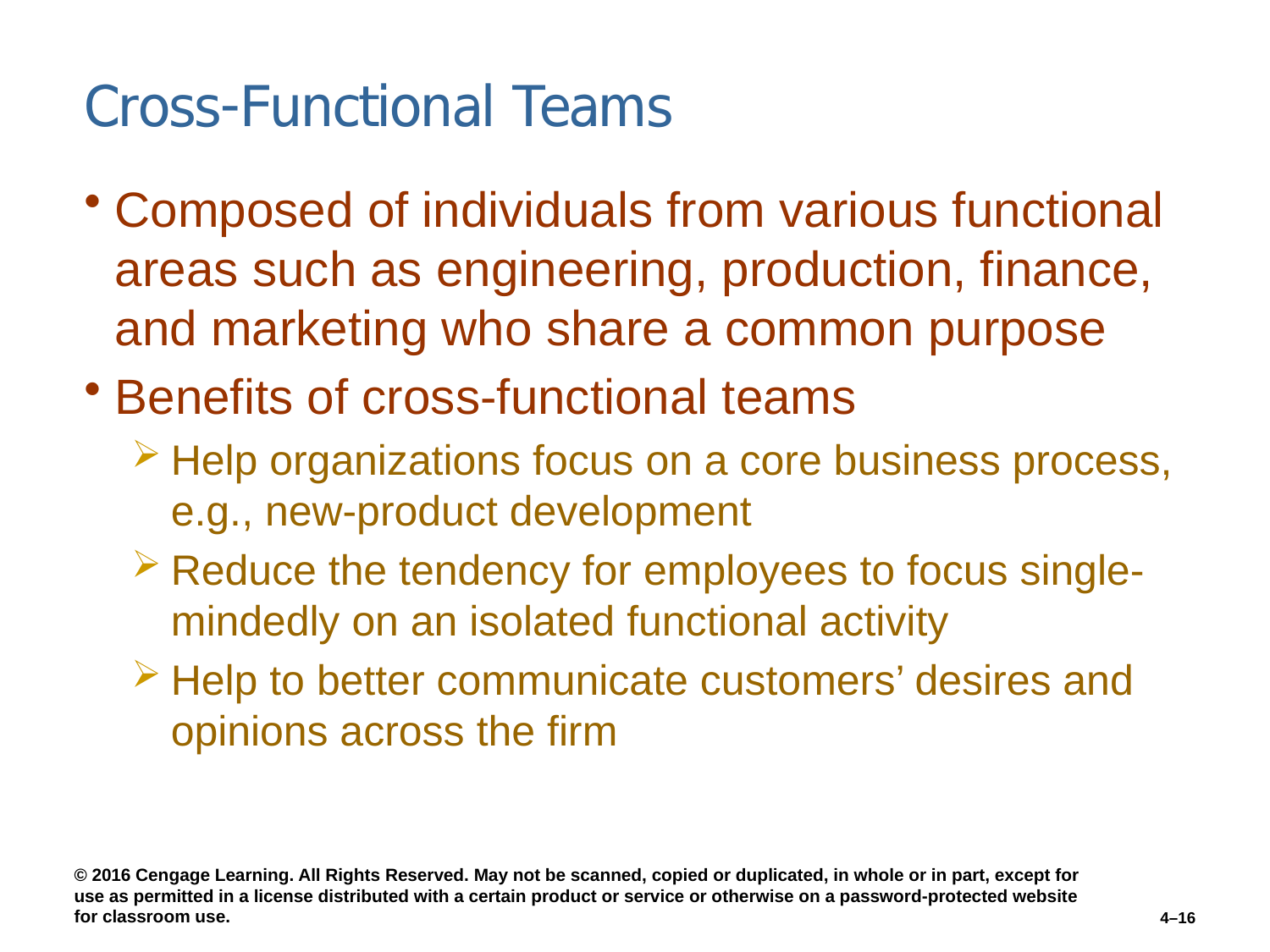

# Cross-Functional Teams
Composed of individuals from various functional areas such as engineering, production, finance, and marketing who share a common purpose
Benefits of cross-functional teams
Help organizations focus on a core business process, e.g., new-product development
Reduce the tendency for employees to focus single-mindedly on an isolated functional activity
Help to better communicate customers’ desires and opinions across the firm
4–16
© 2016 Cengage Learning. All Rights Reserved. May not be scanned, copied or duplicated, in whole or in part, except for use as permitted in a license distributed with a certain product or service or otherwise on a password-protected website for classroom use.